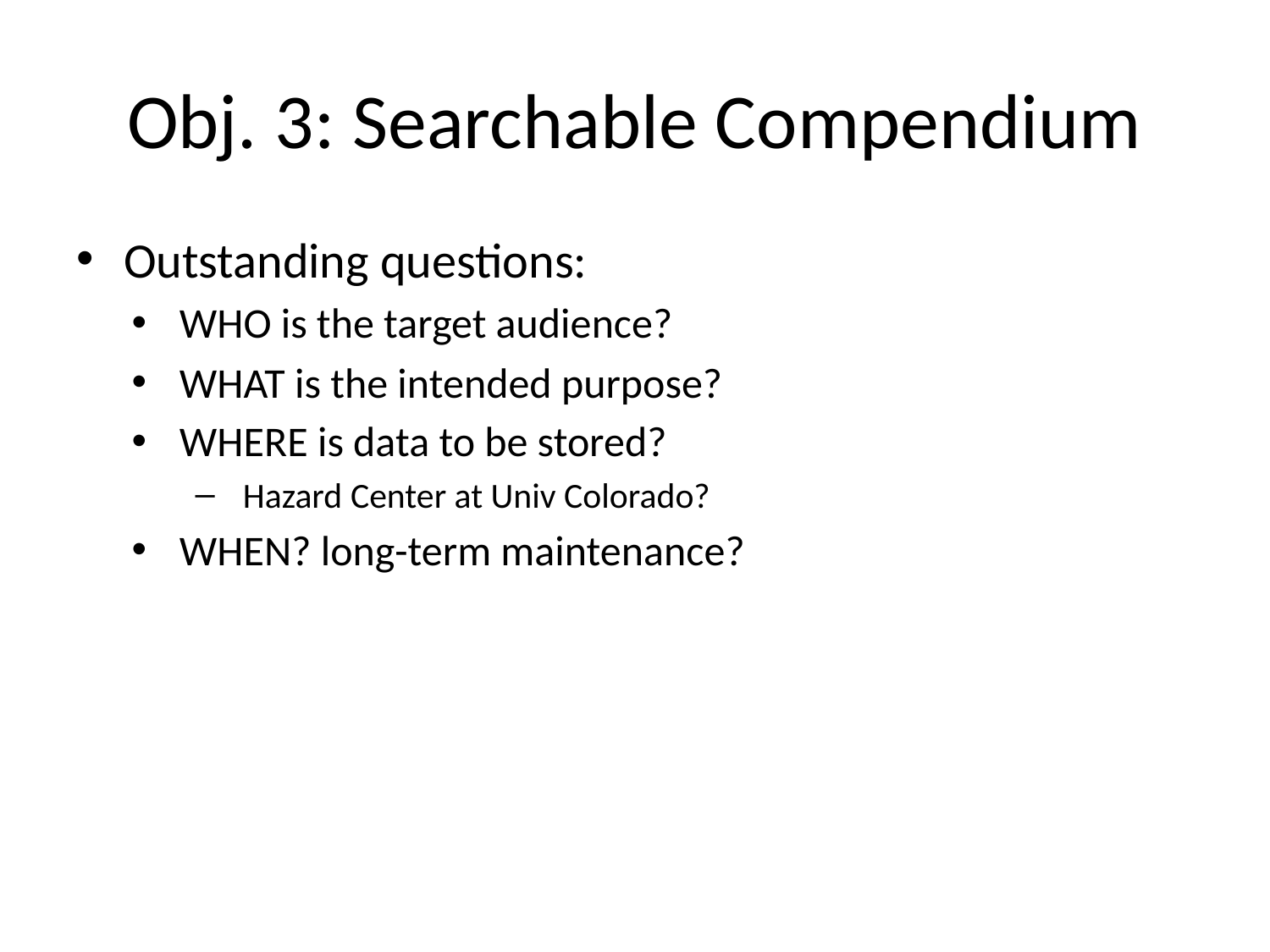

# Obj. 3: Searchable Compendium
Outstanding questions:
WHO is the target audience?
WHAT is the intended purpose?
WHERE is data to be stored?
Hazard Center at Univ Colorado?
WHEN? long-term maintenance?